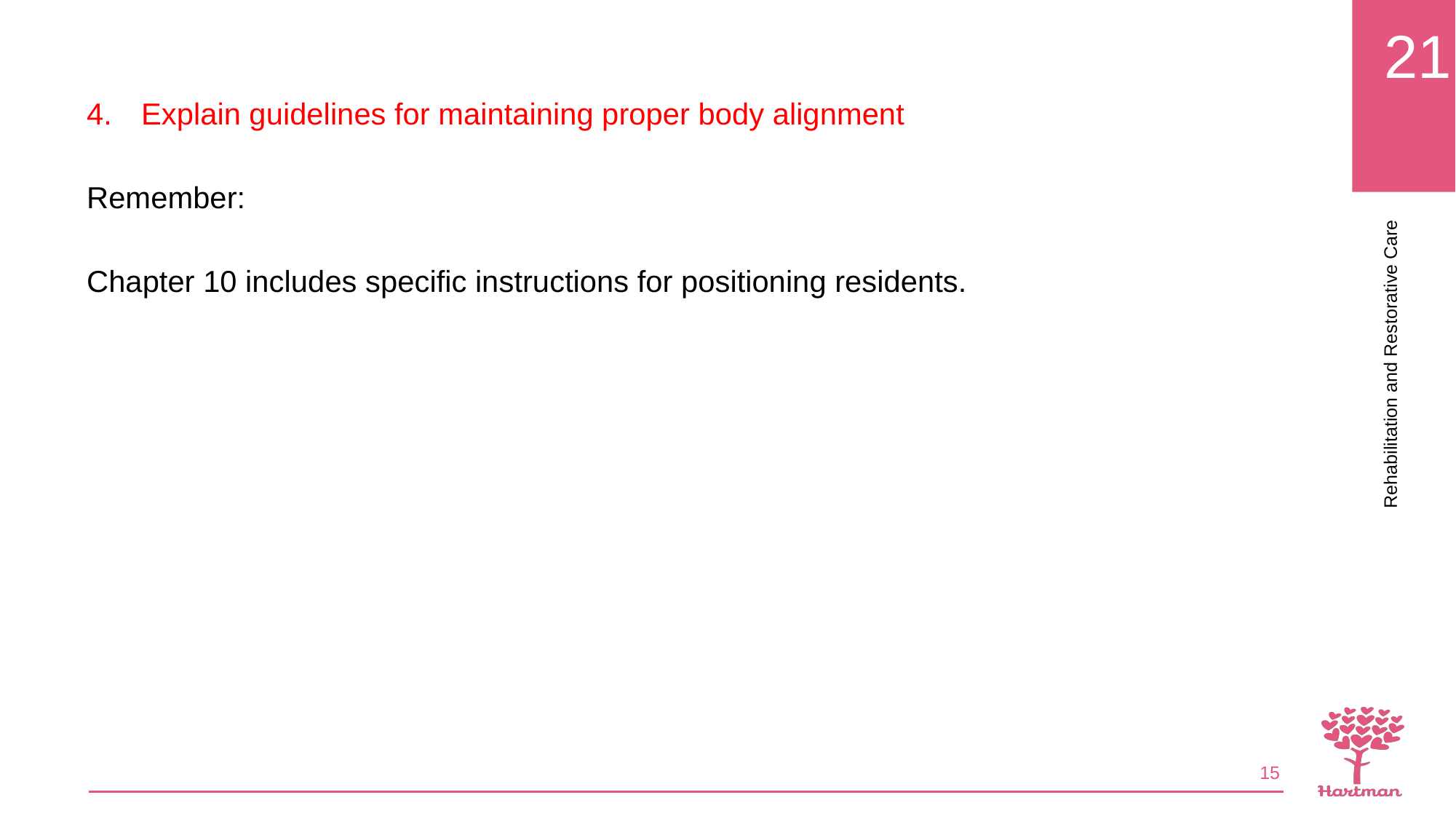

Explain guidelines for maintaining proper body alignment

Remember:

Chapter 10 includes specific instructions for positioning residents.

15